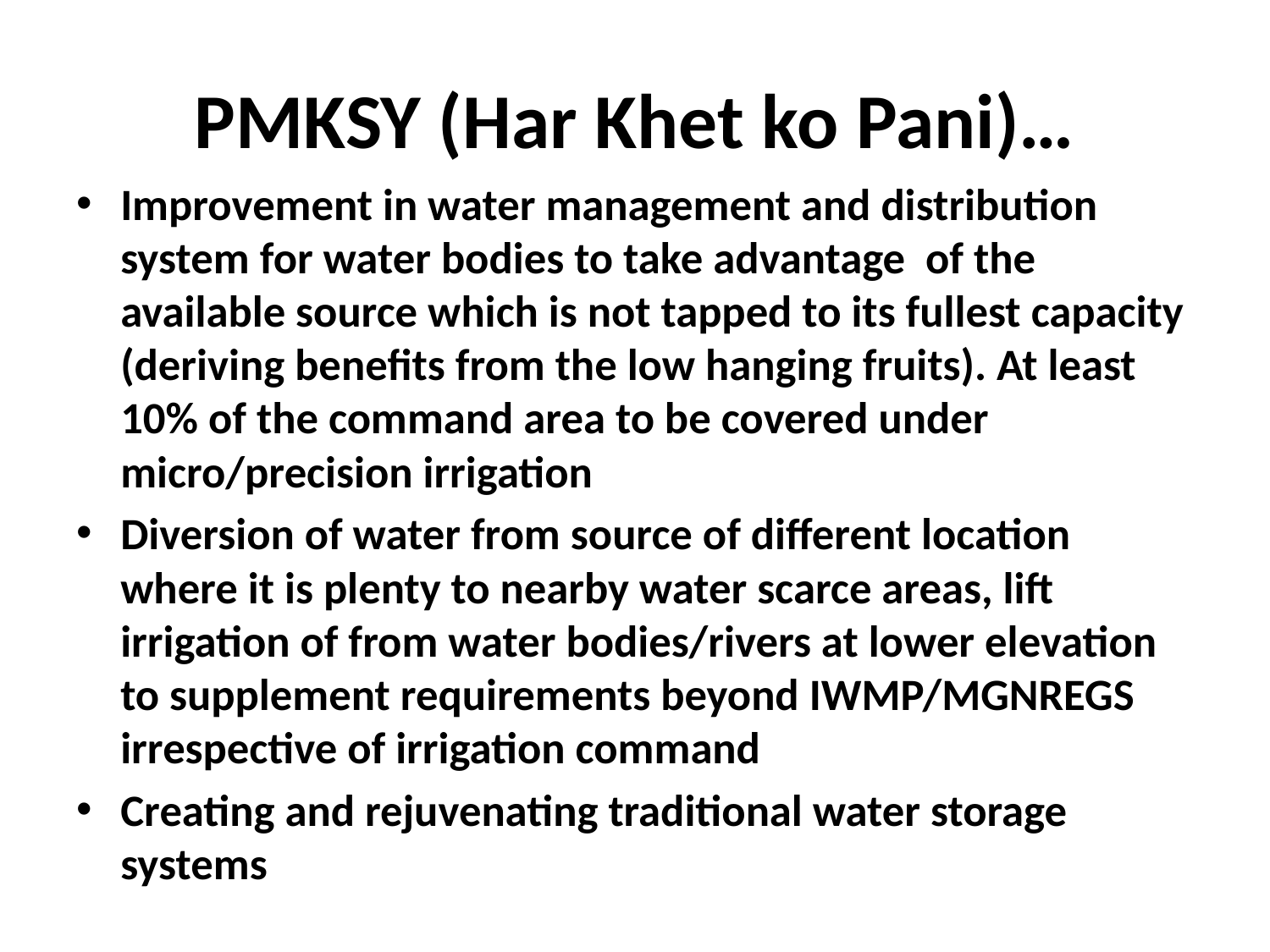

# PMKSY (Har Khet ko Pani)…
Improvement in water management and distribution system for water bodies to take advantage  of the available source which is not tapped to its fullest capacity (deriving benefits from the low hanging fruits). At least 10% of the command area to be covered under micro/precision irrigation
Diversion of water from source of different location where it is plenty to nearby water scarce areas, lift irrigation of from water bodies/rivers at lower elevation to supplement requirements beyond IWMP/MGNREGS irrespective of irrigation command
Creating and rejuvenating traditional water storage systems